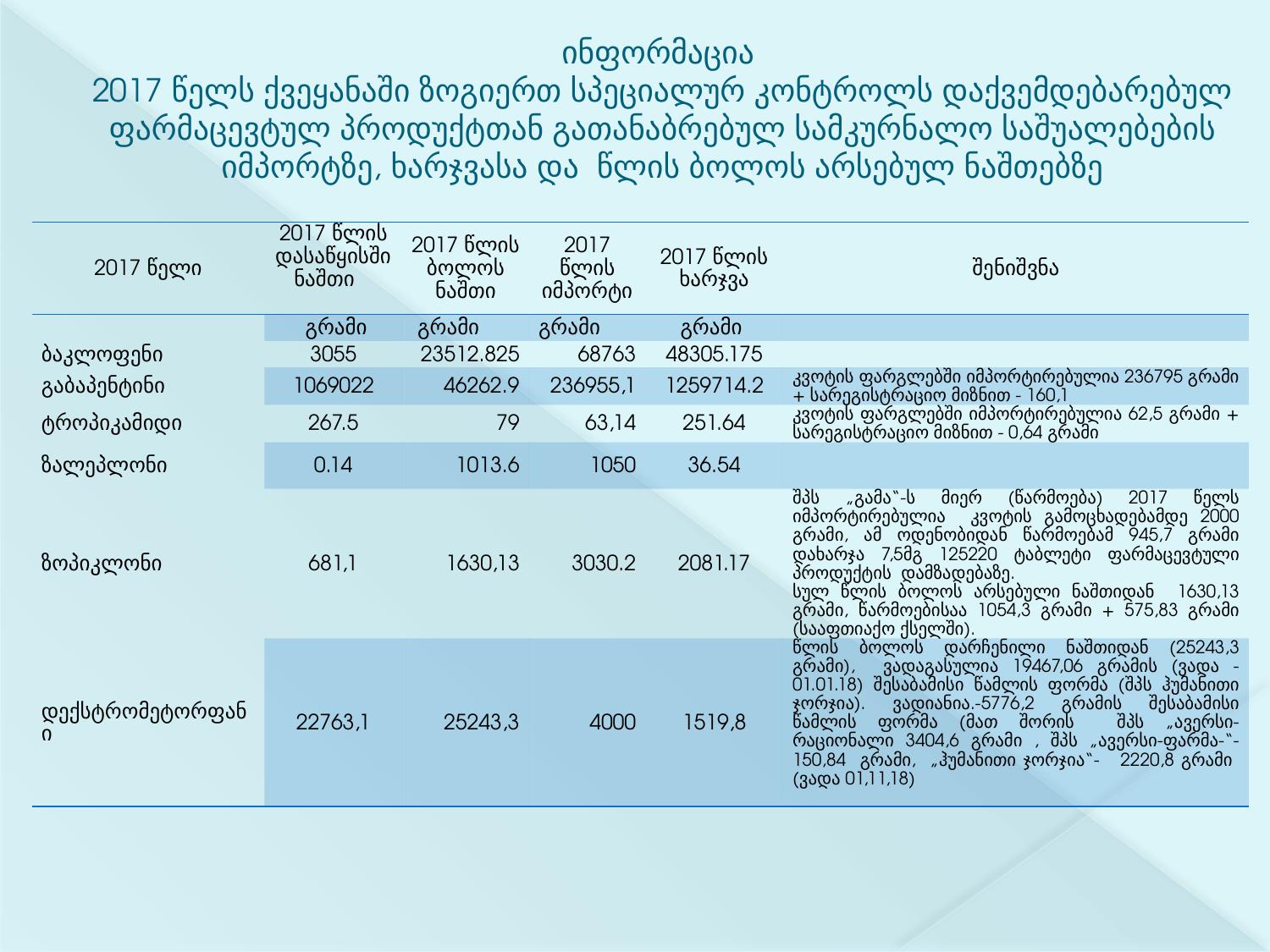

# ინფორმაცია 2017 წელს ქვეყანაში ზოგიერთ სპეციალურ კონტროლს დაქვემდებარებულ ფარმაცევტულ პროდუქტთან გათანაბრებულ სამკურნალო საშუალებების იმპორტზე, ხარჯვასა და  წლის ბოლოს არსებულ ნაშთებზე
| 2017 წელი | 2017 წლის დასაწყისში ნაშთი | 2017 წლის ბოლოს ნაშთი | 2017 წლის იმპორტი | 2017 წლის ხარჯვა | შენიშვნა |
| --- | --- | --- | --- | --- | --- |
|  | გრამი | გრამი | გრამი | გრამი |  |
| ბაკლოფენი | 3055 | 23512.825 | 68763 | 48305.175 |  |
| გაბაპენტინი | 1069022 | 46262.9 | 236955,1 | 1259714.2 | კვოტის ფარგლებში იმპორტირებულია 236795 გრამი + სარეგისტრაციო მიზნით - 160,1 |
| ტროპიკამიდი | 267.5 | 79 | 63,14 | 251.64 | კვოტის ფარგლებში იმპორტირებულია 62,5 გრამი + სარეგისტრაციო მიზნით - 0,64 გრამი |
| ზალეპლონი | 0.14 | 1013.6 | 1050 | 36.54 |  |
| ზოპიკლონი | 681,1 | 1630,13 | 3030.2 | 2081.17 | შპს „გამა“-ს მიერ (წარმოება) 2017 წელს იმპორტირებულია კვოტის გამოცხადებამდე 2000 გრამი, ამ ოდენობიდან წარმოებამ 945,7 გრამი დახარჯა 7,5მგ 125220 ტაბლეტი ფარმაცევტული პროდუქტის დამზადებაზე. სულ წლის ბოლოს არსებული ნაშთიდან 1630,13 გრამი, წარმოებისაა 1054,3 გრამი + 575,83 გრამი (სააფთიაქო ქსელში). |
| დექსტრომეტორფანი | 22763,1 | 25243,3 | 4000 | 1519,8 | წლის ბოლოს დარჩენილი ნაშთიდან (25243,3 გრამი), ვადაგასულია 19467,06 გრამის (ვადა - 01.01.18) შესაბამისი წამლის ფორმა (შპს ჰუმანითი ჯორჯია). ვადიანია.-5776,2 გრამის შესაბამისი წამლის ფორმა (მათ შორის შპს „ავერსი-რაციონალი 3404,6 გრამი , შპს „ავერსი-ფარმა-“-150,84 გრამი, „ჰუმანითი ჯორჯია“- 2220,8 გრამი (ვადა 01,11,18) |